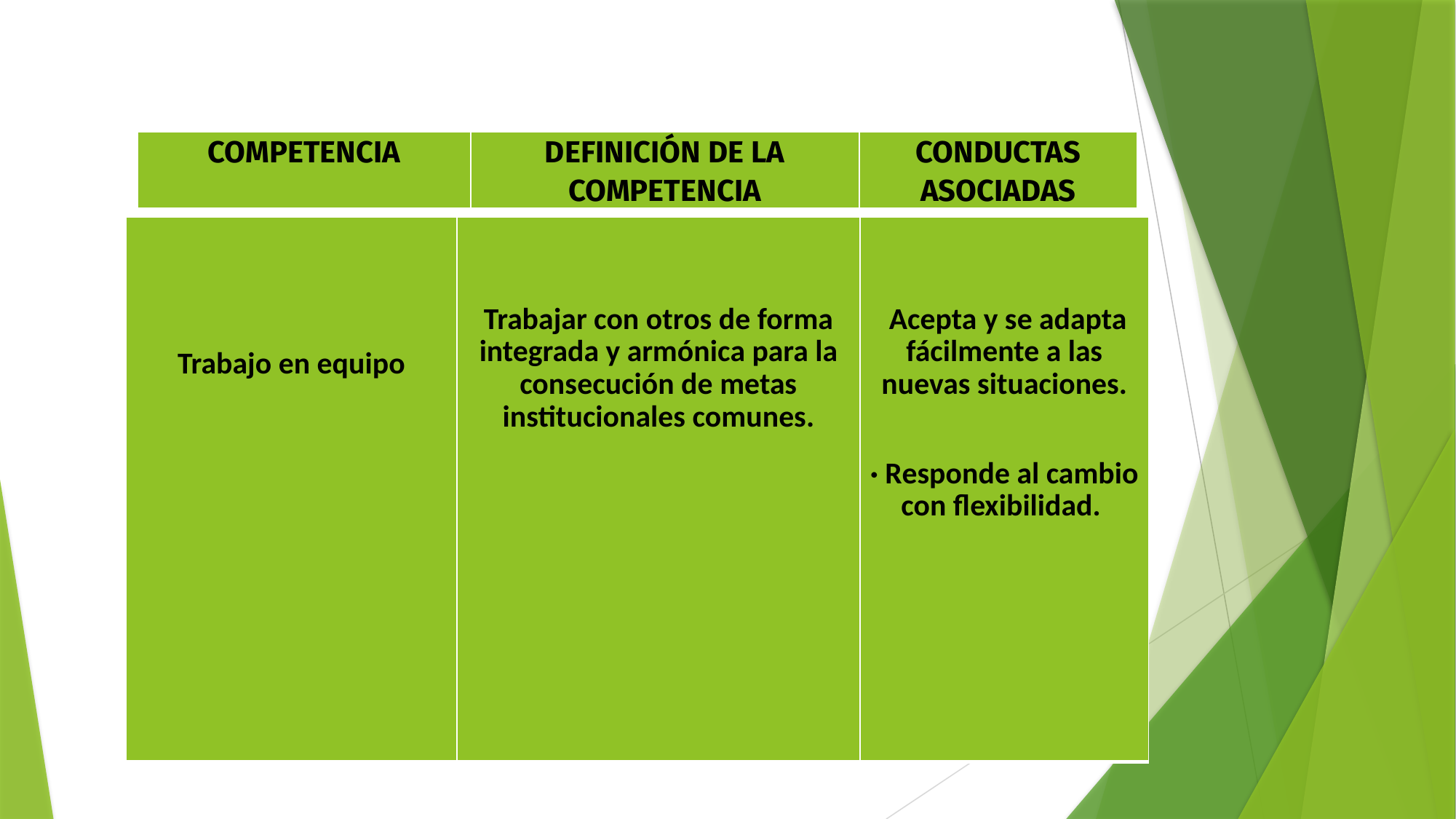

#
| COMPETENCIA | DEFINICIÓN DE LA COMPETENCIA | CONDUCTAS ASOCIADAS |
| --- | --- | --- |
| Trabajo en equipo | Trabajar con otros de forma integrada y armónica para la consecución de metas institucionales comunes. | Acepta y se adapta fácilmente a las nuevas situaciones. · Responde al cambio con flexibilidad. |
| --- | --- | --- |